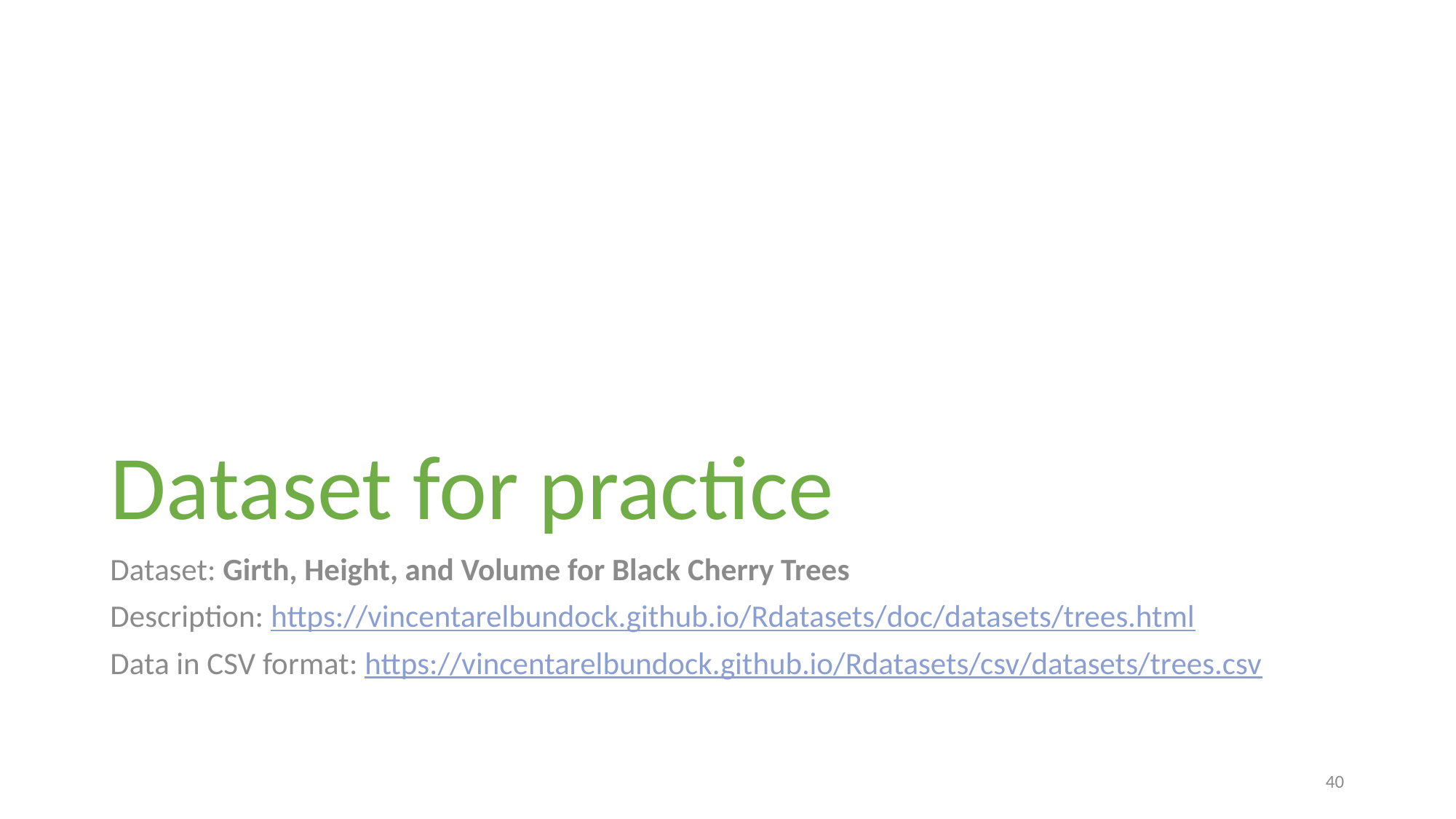

# Dataset for practice
Dataset: Girth, Height, and Volume for Black Cherry Trees
Description: https://vincentarelbundock.github.io/Rdatasets/doc/datasets/trees.html
Data in CSV format: https://vincentarelbundock.github.io/Rdatasets/csv/datasets/trees.csv

40